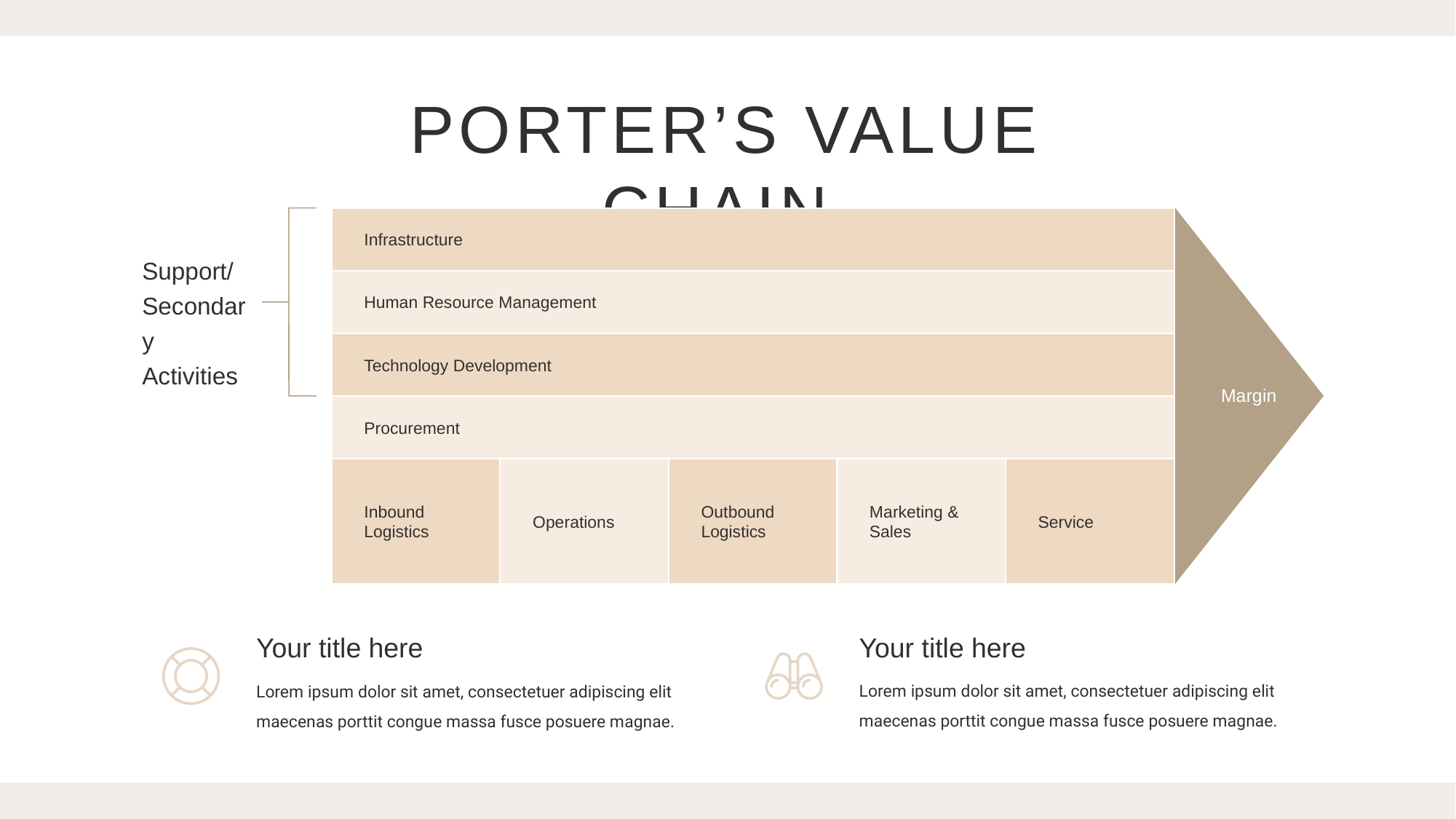

PORTER’S VALUE CHAIN

Infrastructure
Human Resource Management
Technology Development
Procurement
Inbound Logistics
Operations
Outbound Logistics
Marketing & Sales
Service

Margin
Support/ Secondary Activities
Your title here
Lorem ipsum dolor sit amet, consectetuer adipiscing elit maecenas porttit congue massa fusce posuere magnae.

Your title here
Lorem ipsum dolor sit amet, consectetuer adipiscing elit maecenas porttit congue massa fusce posuere magnae.